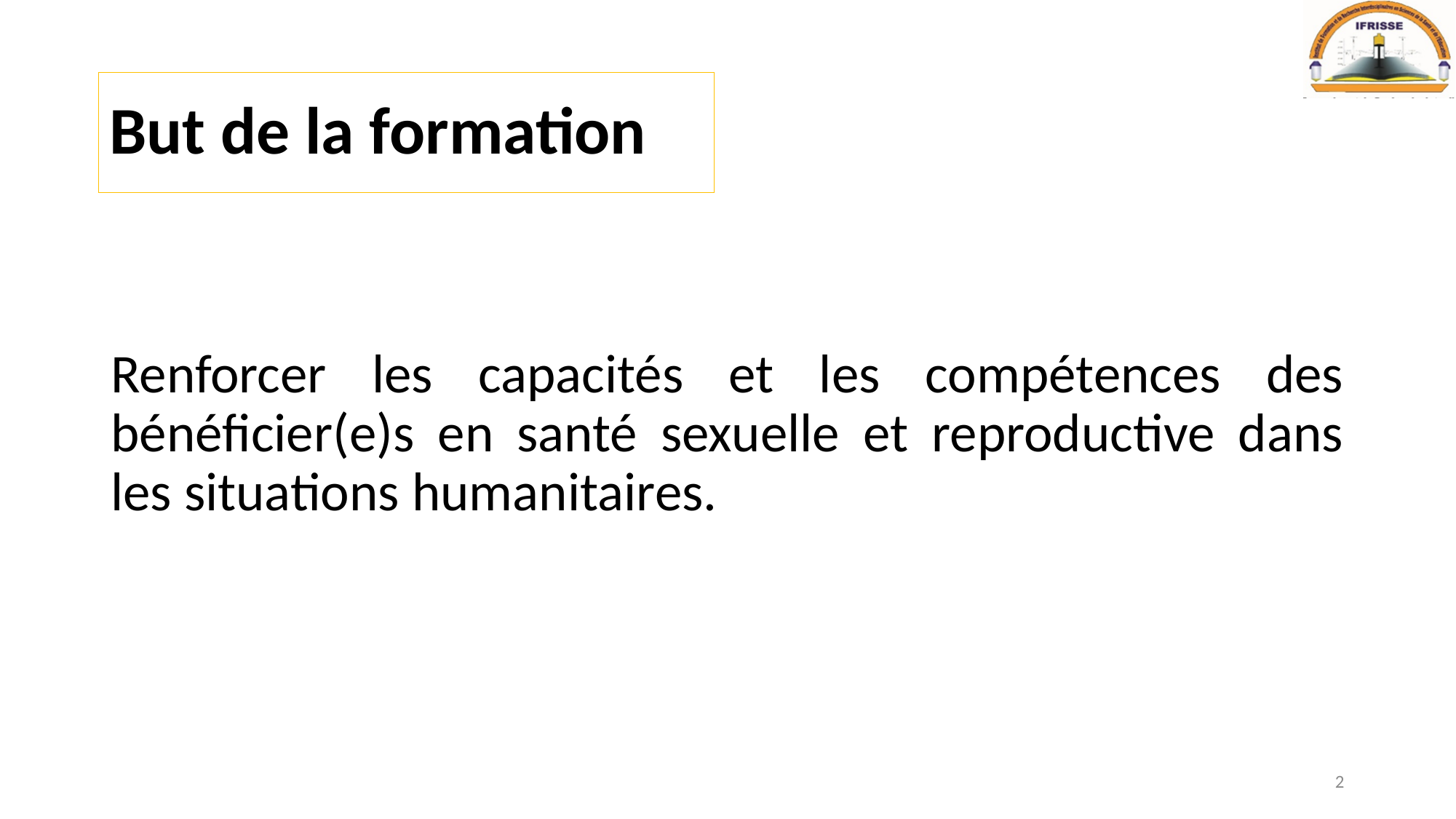

# But de la formation
Renforcer les capacités et les compétences des bénéficier(e)s en santé sexuelle et reproductive dans les situations humanitaires.
2